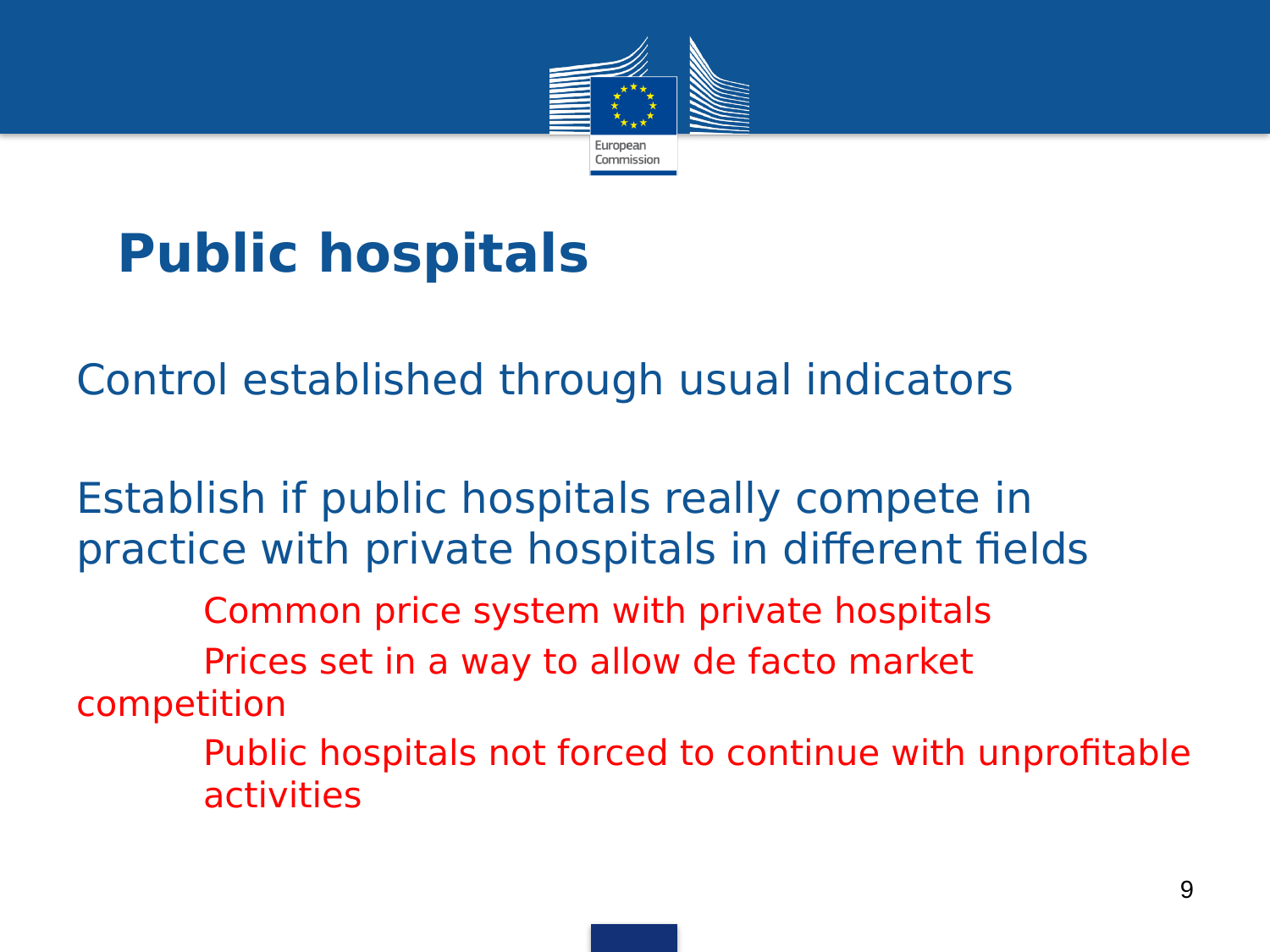

# Public hospitals
Control established through usual indicators

Establish if public hospitals really compete in practice with private hospitals in different fields
	Common price system with private hospitals
	Prices set in a way to allow de facto market 	competition
	Public hospitals not forced to continue with unprofitable 	activities
9